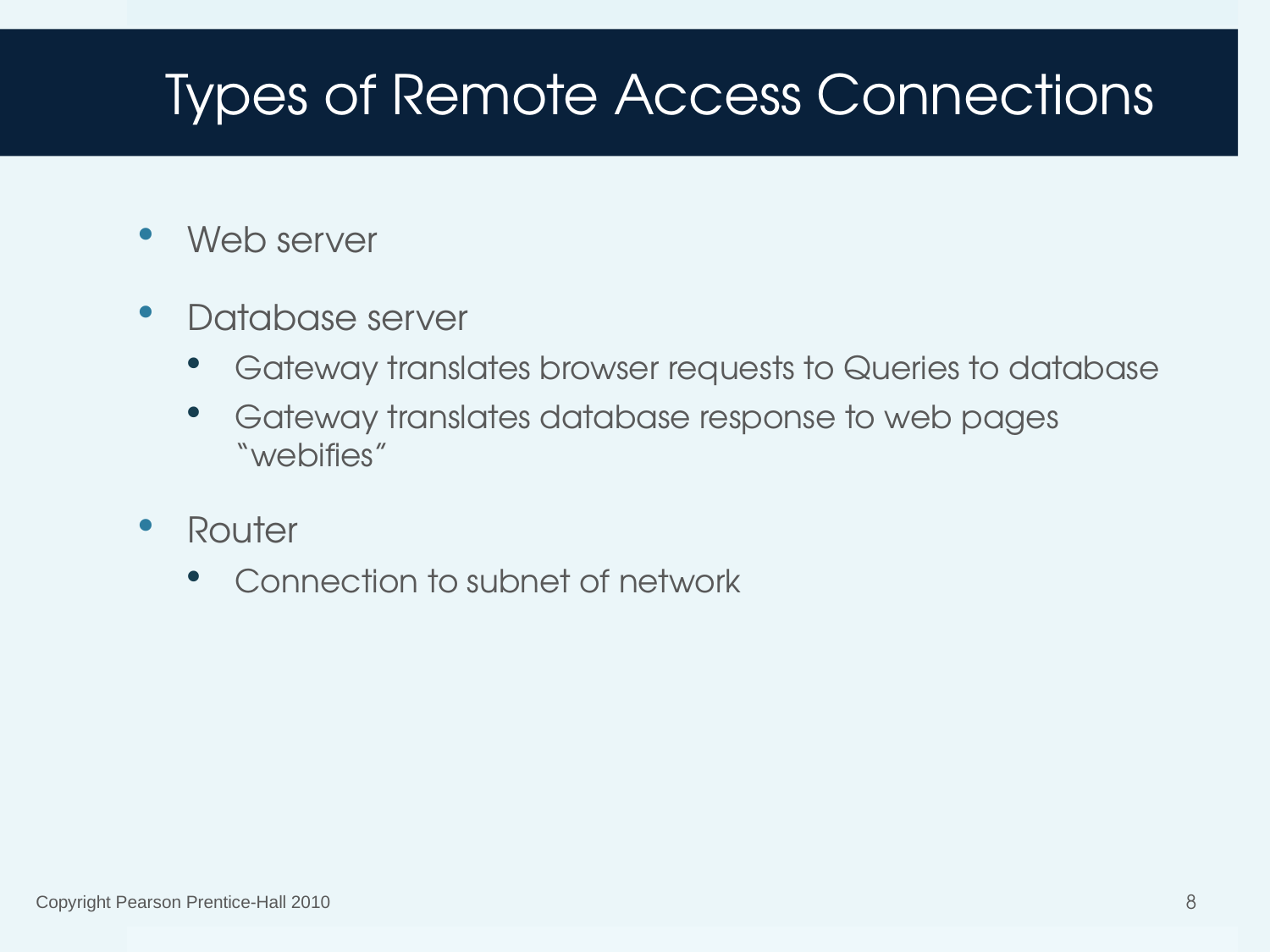

# Types of Remote Access Connections
Web server
Database server
Gateway translates browser requests to Queries to database
Gateway translates database response to web pages “webifies”
Router
Connection to subnet of network

Copyright Pearson Prentice-Hall 2010
8